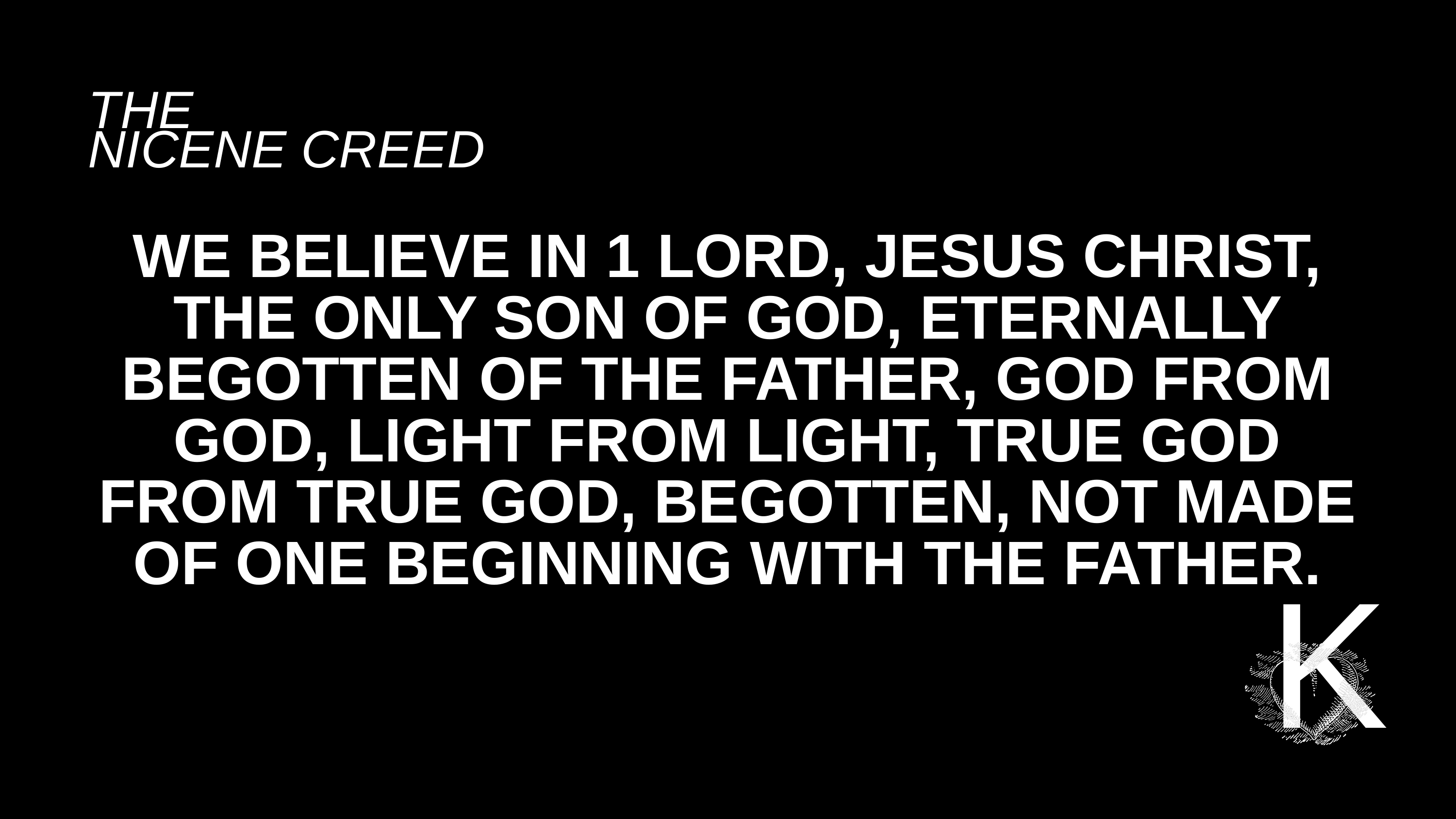

THE
NICENE CREED
WE BELIEVE IN 1 LORD, JESUS CHRIST, THE ONLY SON OF GOD, ETERNALLY BEGOTTEN OF THE FATHER, GOD FROM GOD, LIGHT FROM LIGHT, TRUE GOD FROM TRUE GOD, BEGOTTEN, NOT MADE OF ONE BEGINNING WITH THE FATHER.
K